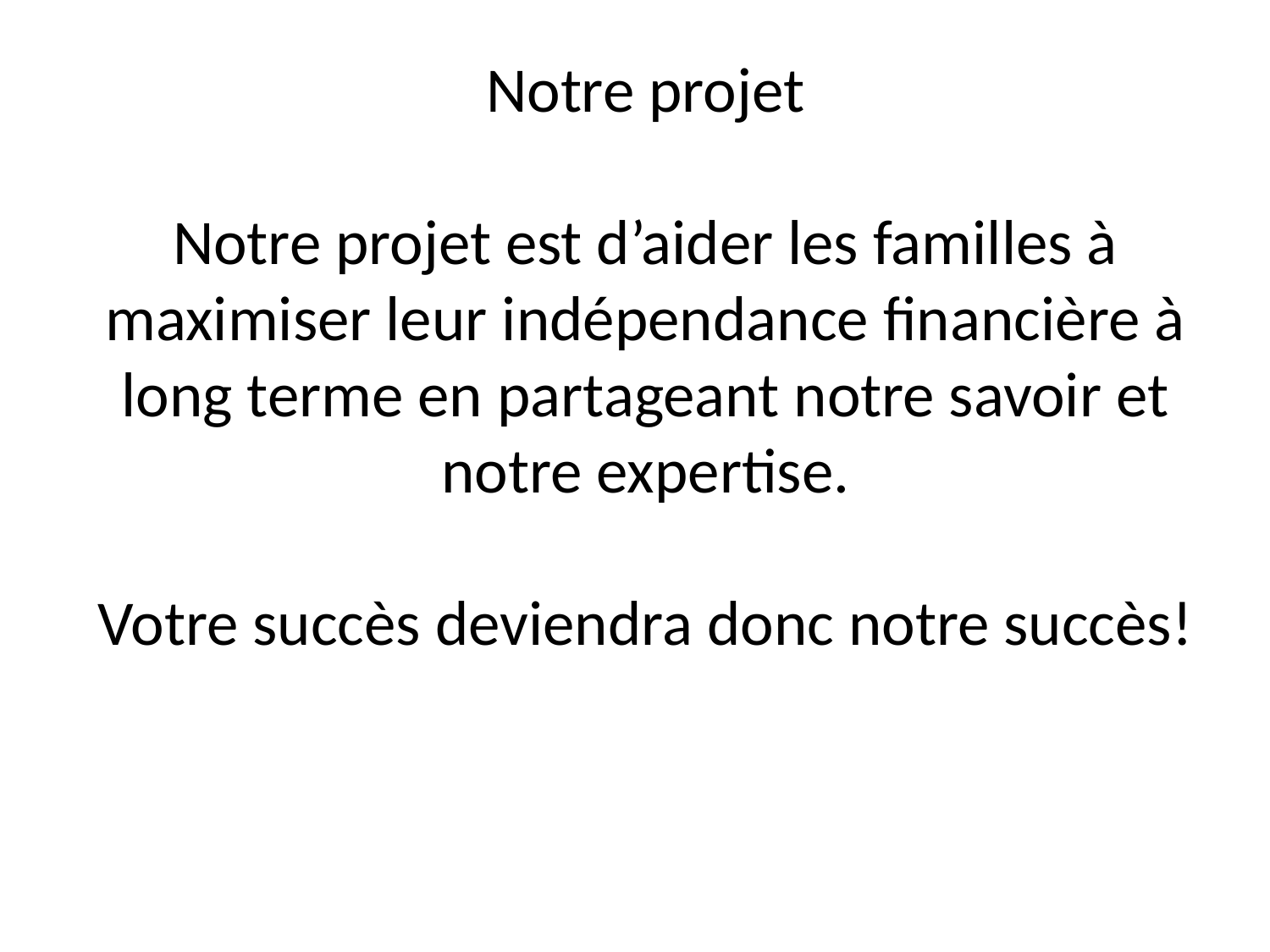

Notre projet

Notre projet est d’aider les familles à maximiser leur indépendance financière à long terme en partageant notre savoir et notre expertise.

Votre succès deviendra donc notre succès!